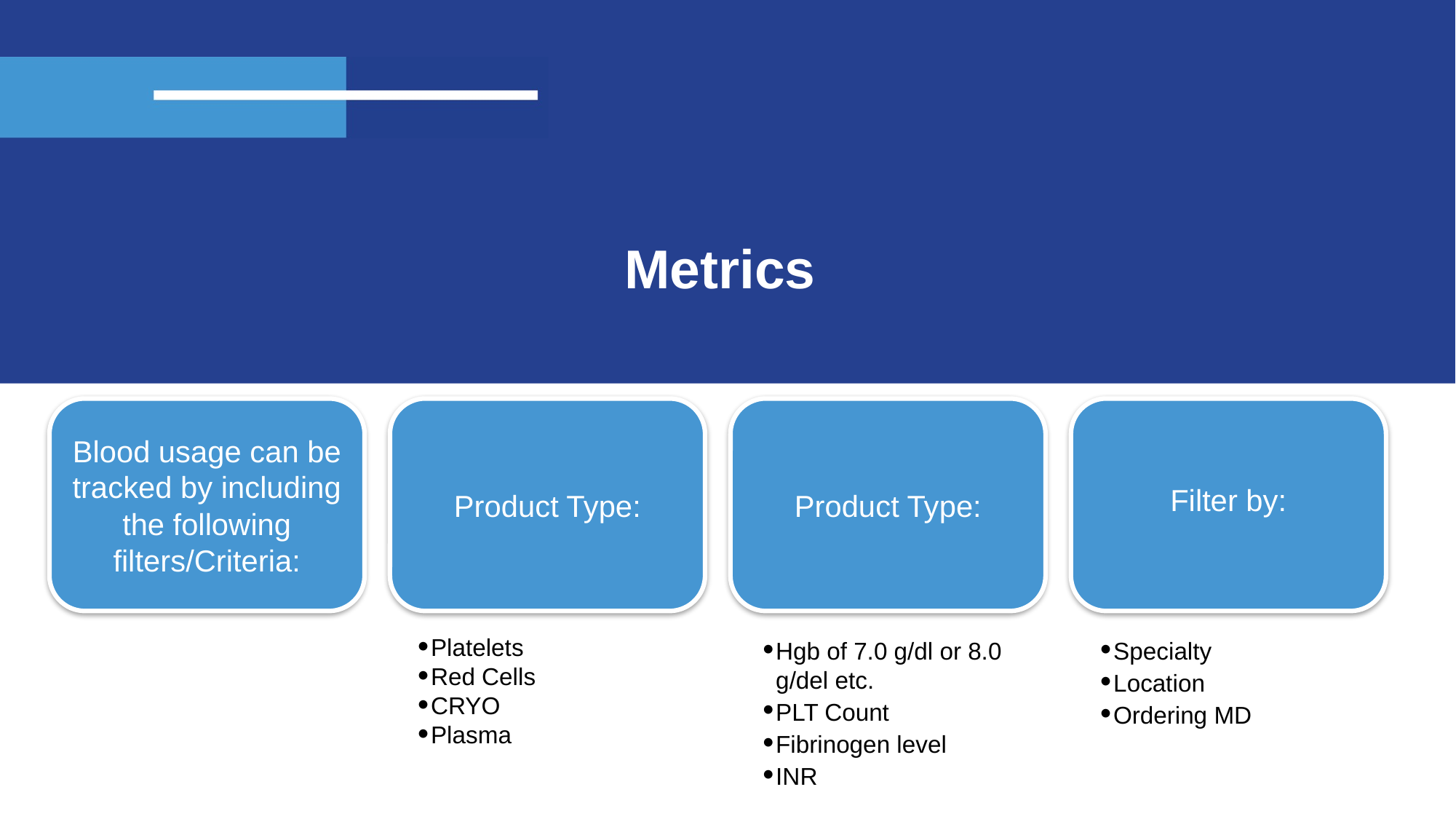

# Metrics

Product Type:

Filter by:

Blood usage can be tracked by including the following filters/Criteria:

Product Type:
Platelets
Red Cells
CRYO
Plasma

Hgb of 7.0 g/dl or 8.0 g/del etc.
PLT Count
Fibrinogen level
INR

Specialty
Location
Ordering MD